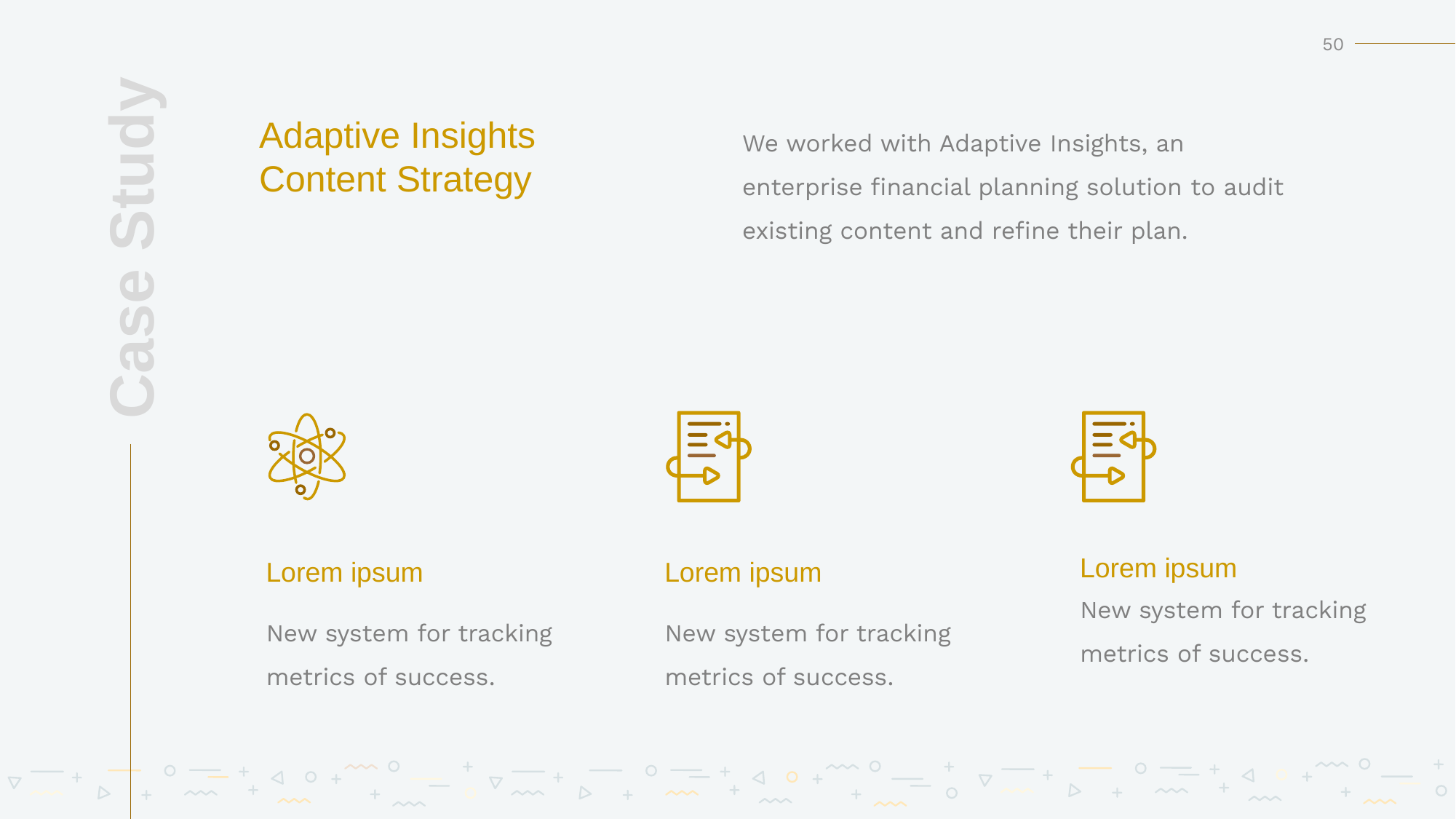

50
Adaptive Insights Content Strategy
We worked with Adaptive Insights, an enterprise financial planning solution to audit existing content and refine their plan.
Case Study

Lorem ipsum
Lorem ipsum
Lorem ipsum
New system for tracking metrics of success.
New system for tracking metrics of success.
New system for tracking metrics of success.